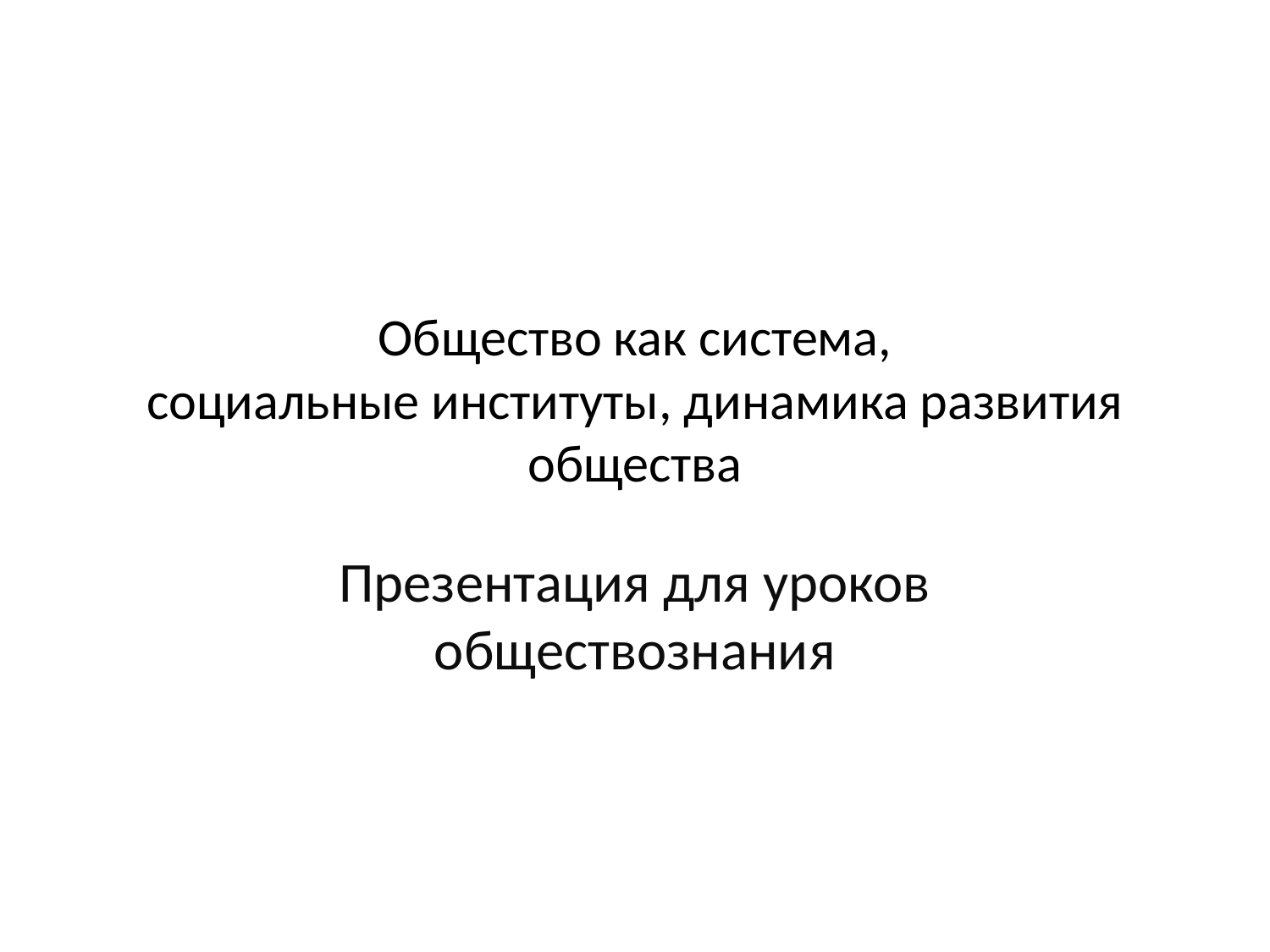

# Общество как система, социальные институты, динамика развития общества
Презентация для уроков обществознания